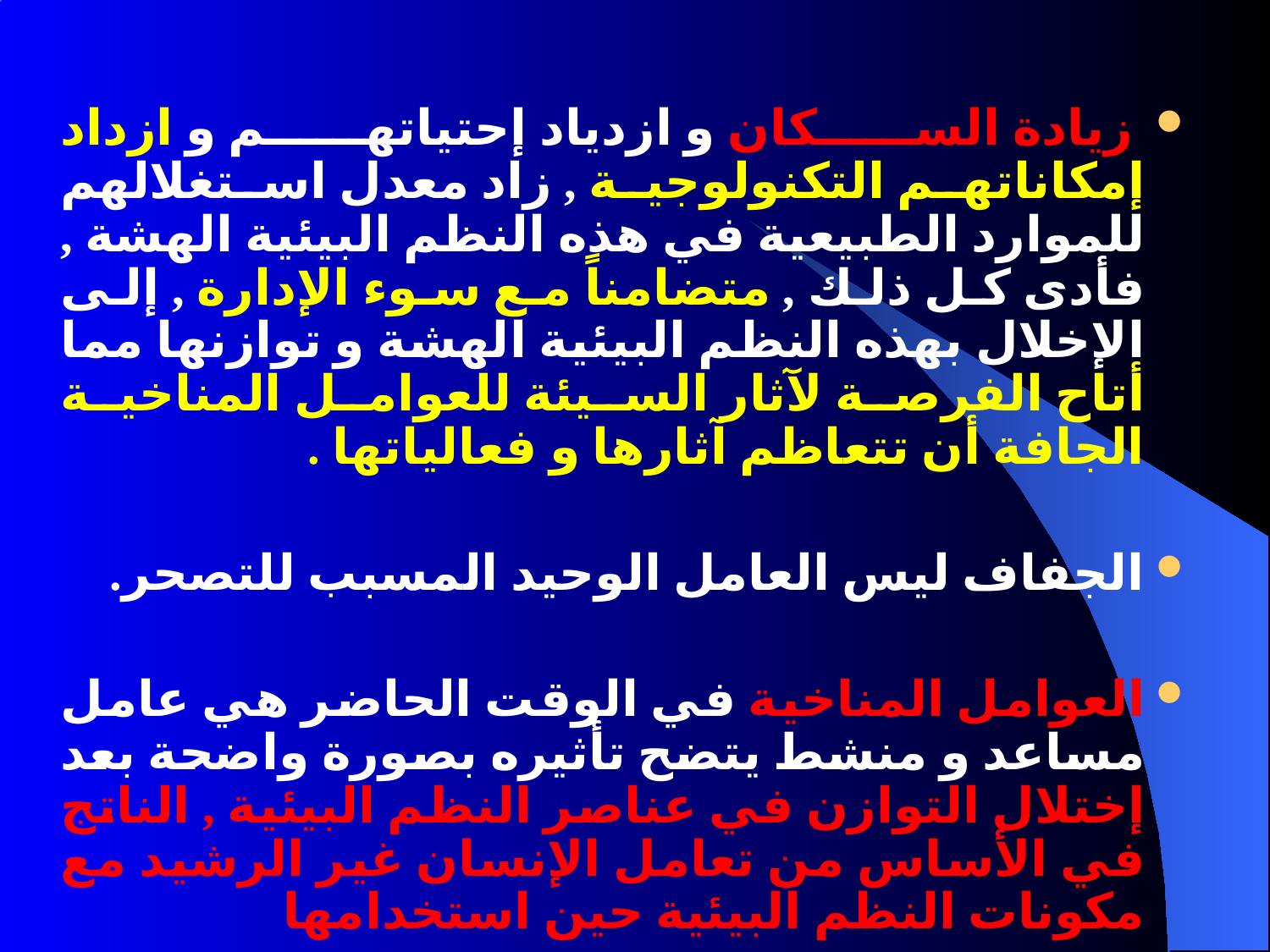

زيادة السكان و ازدياد إحتياتهم و ازداد إمكاناتهم التكنولوجية , زاد معدل استغلالهم للموارد الطبيعية في هذه النظم البيئية الهشة , فأدى كل ذلك , متضامناً مع سوء الإدارة , إلى الإخلال بهذه النظم البيئية الهشة و توازنها مما أتاح الفرصة لآثار السيئة للعوامل المناخية الجافة أن تتعاظم آثارها و فعالياتها .

الجفاف ليس العامل الوحيد المسبب للتصحر.

العوامل المناخية في الوقت الحاضر هي عامل مساعد و منشط يتضح تأثيره بصورة واضحة بعد إختلال التوازن في عناصر النظم البيئية , الناتج في الأساس من تعامل الإنسان غير الرشيد مع مكونات النظم البيئية حين استخدامها